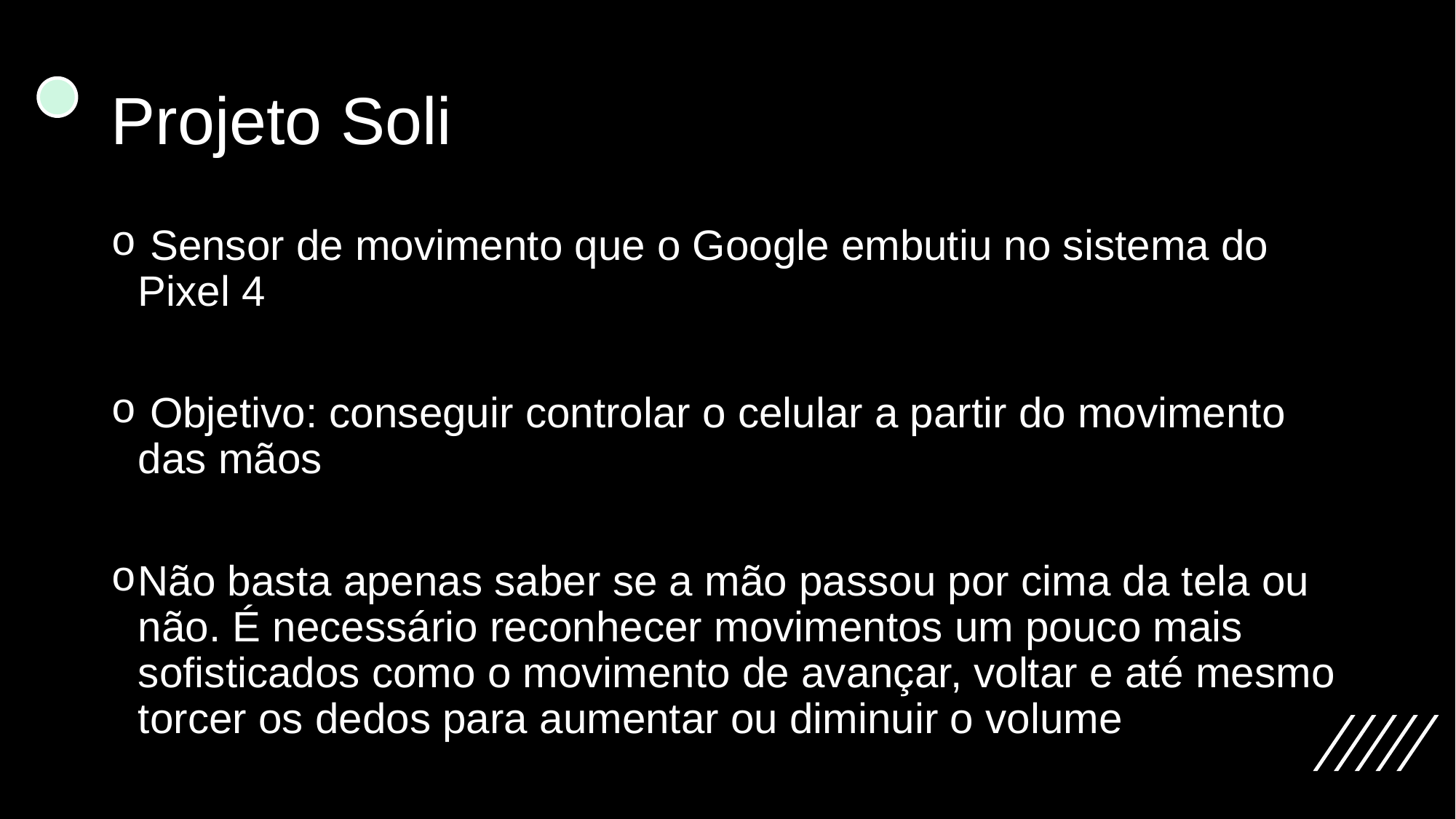

# Projeto Soli
 Sensor de movimento que o Google embutiu no sistema do Pixel 4

 Objetivo: conseguir controlar o celular a partir do movimento das mãos

Não basta apenas saber se a mão passou por cima da tela ou não. É necessário reconhecer movimentos um pouco mais sofisticados como o movimento de avançar, voltar e até mesmo torcer os dedos para aumentar ou diminuir o volume